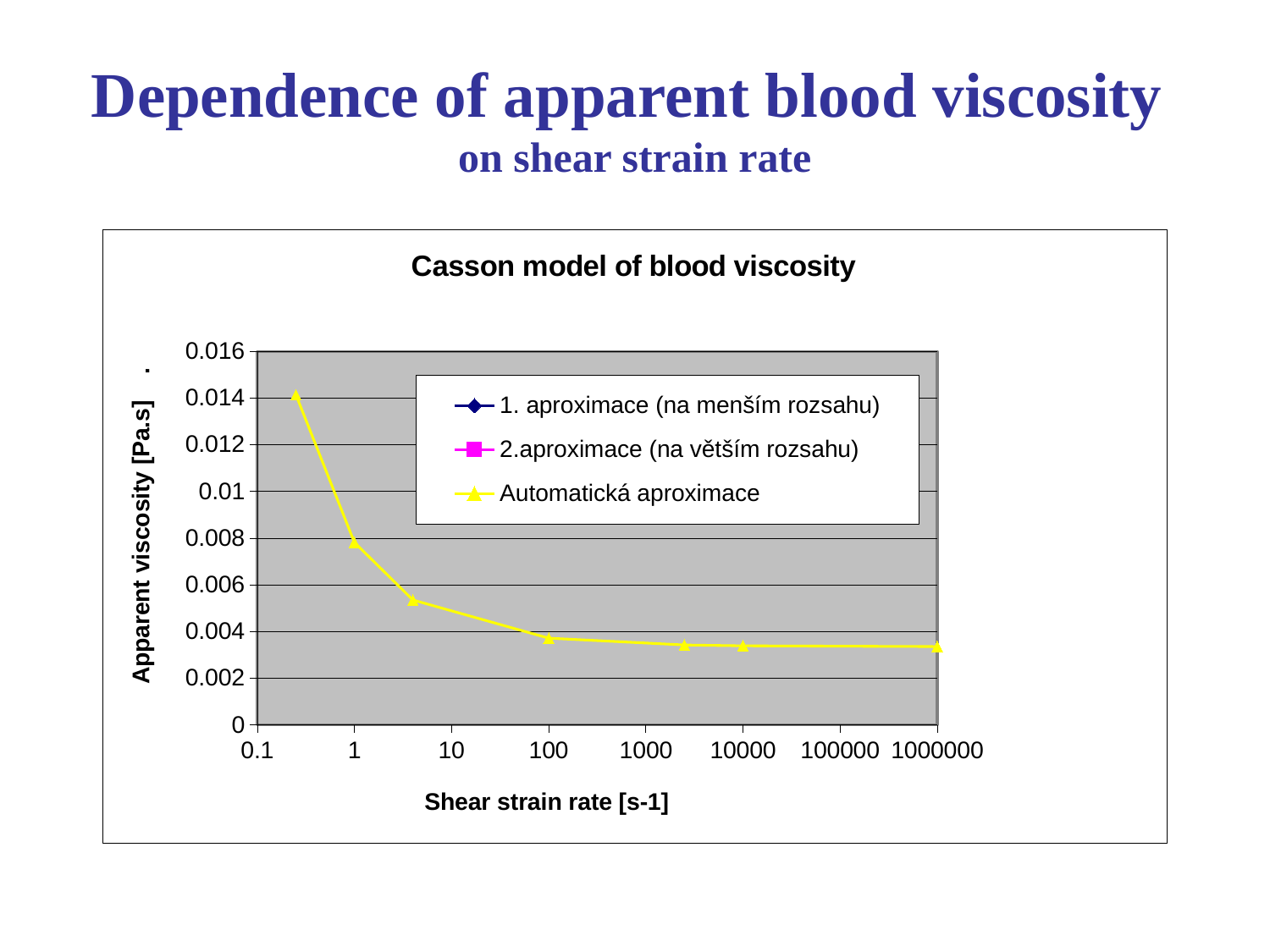

# Dependence of apparent blood viscosity on shear strain rate

### Chart: Casson model of blood viscosity

| Category |  |  |  |
|---|---|---|---|